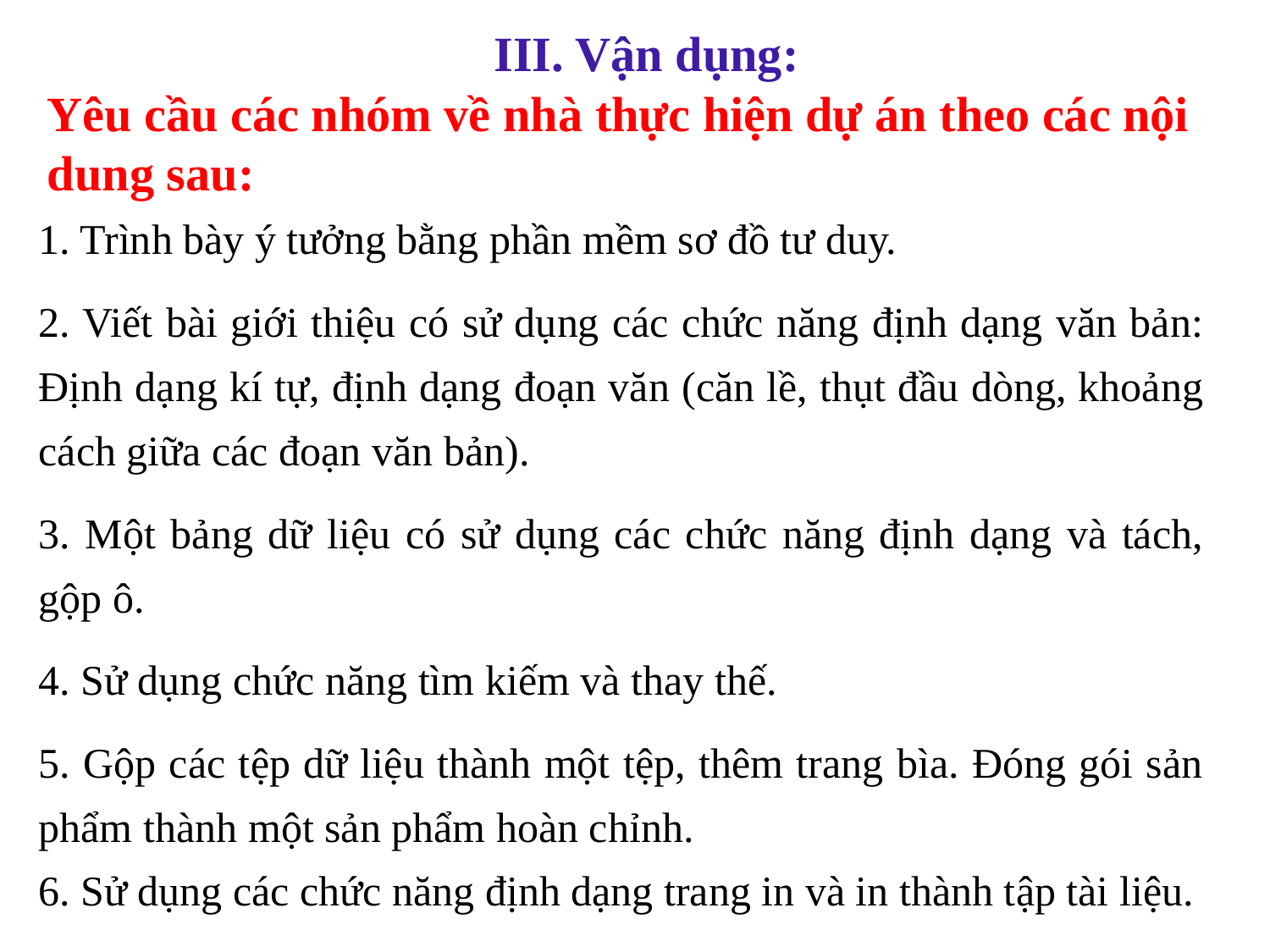

III. Vận dụng:
Yêu cầu các nhóm về nhà thực hiện dự án theo các nội dung sau:
1. Trình bày ý tưởng bằng phần mềm sơ đồ tư duy.
2. Viết bài giới thiệu có sử dụng các chức năng định dạng văn bản: Định dạng kí tự, định dạng đoạn văn (căn lề, thụt đầu dòng, khoảng cách giữa các đoạn văn bản).
3. Một bảng dữ liệu có sử dụng các chức năng định dạng và tách, gộp ô.
4. Sử dụng chức năng tìm kiếm và thay thế.
5. Gộp các tệp dữ liệu thành một tệp, thêm trang bìa. Đóng gói sản phẩm thành một sản phẩm hoàn chỉnh.
6. Sử dụng các chức năng định dạng trang in và in thành tập tài liệu.